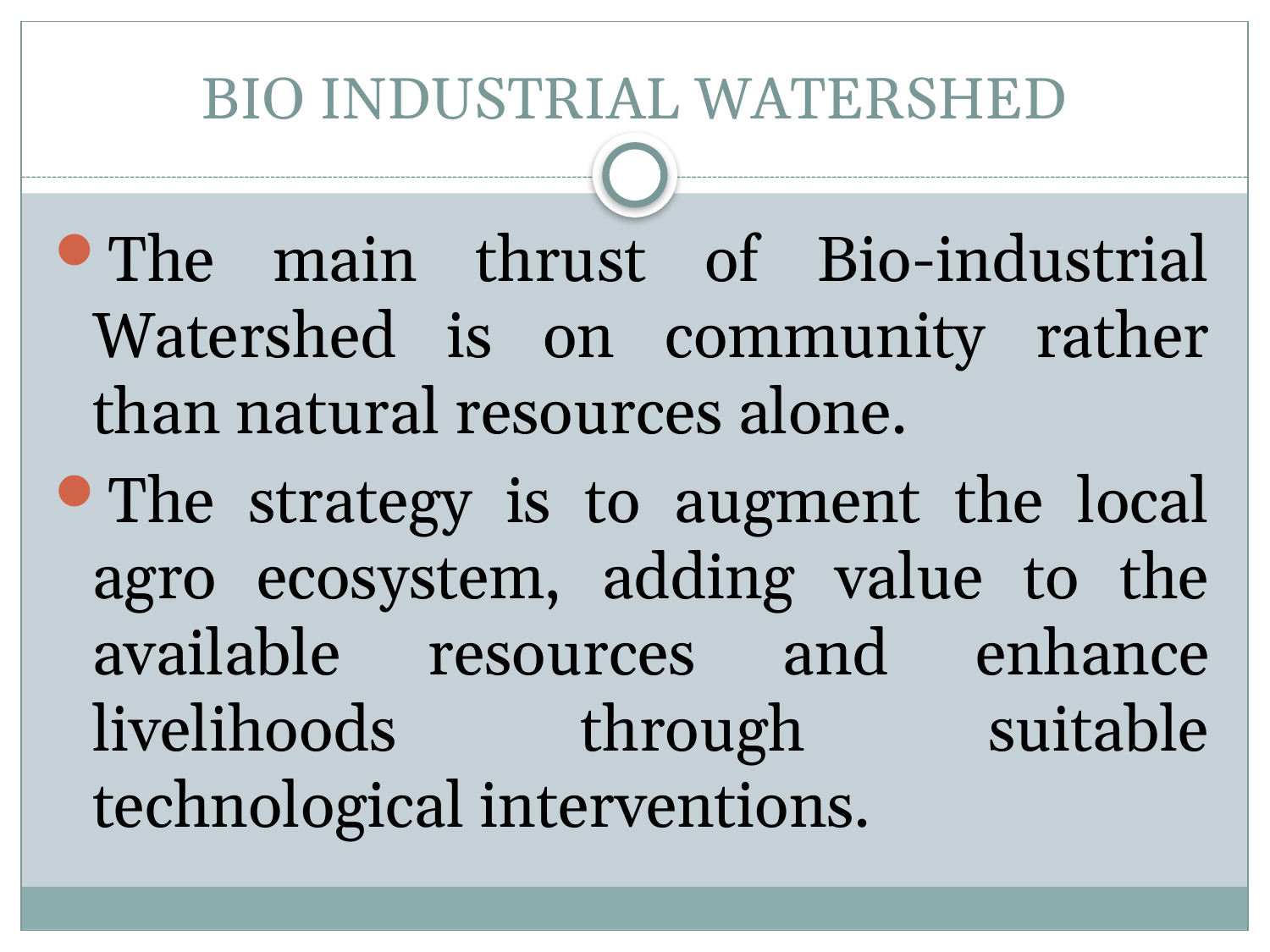

# BIO INDUSTRIAL WATERSHED
The main thrust of Bio-industrial Watershed is on community rather than natural resources alone.
The strategy is to augment the local agro ecosystem, adding value to the available resources and enhance livelihoods through suitable technological interventions.